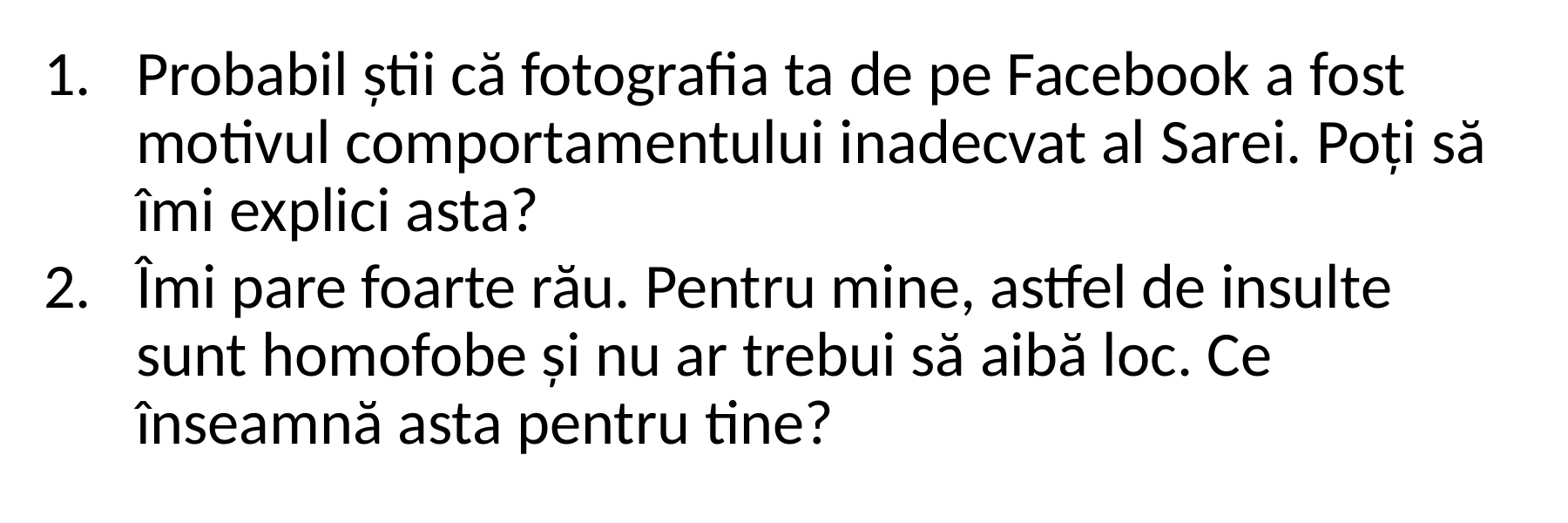

Probabil știi că fotografia ta de pe Facebook a fost motivul comportamentului inadecvat al Sarei. Poți să îmi explici asta?
Îmi pare foarte rău. Pentru mine, astfel de insulte sunt homofobe și nu ar trebui să aibă loc. Ce înseamnă asta pentru tine?